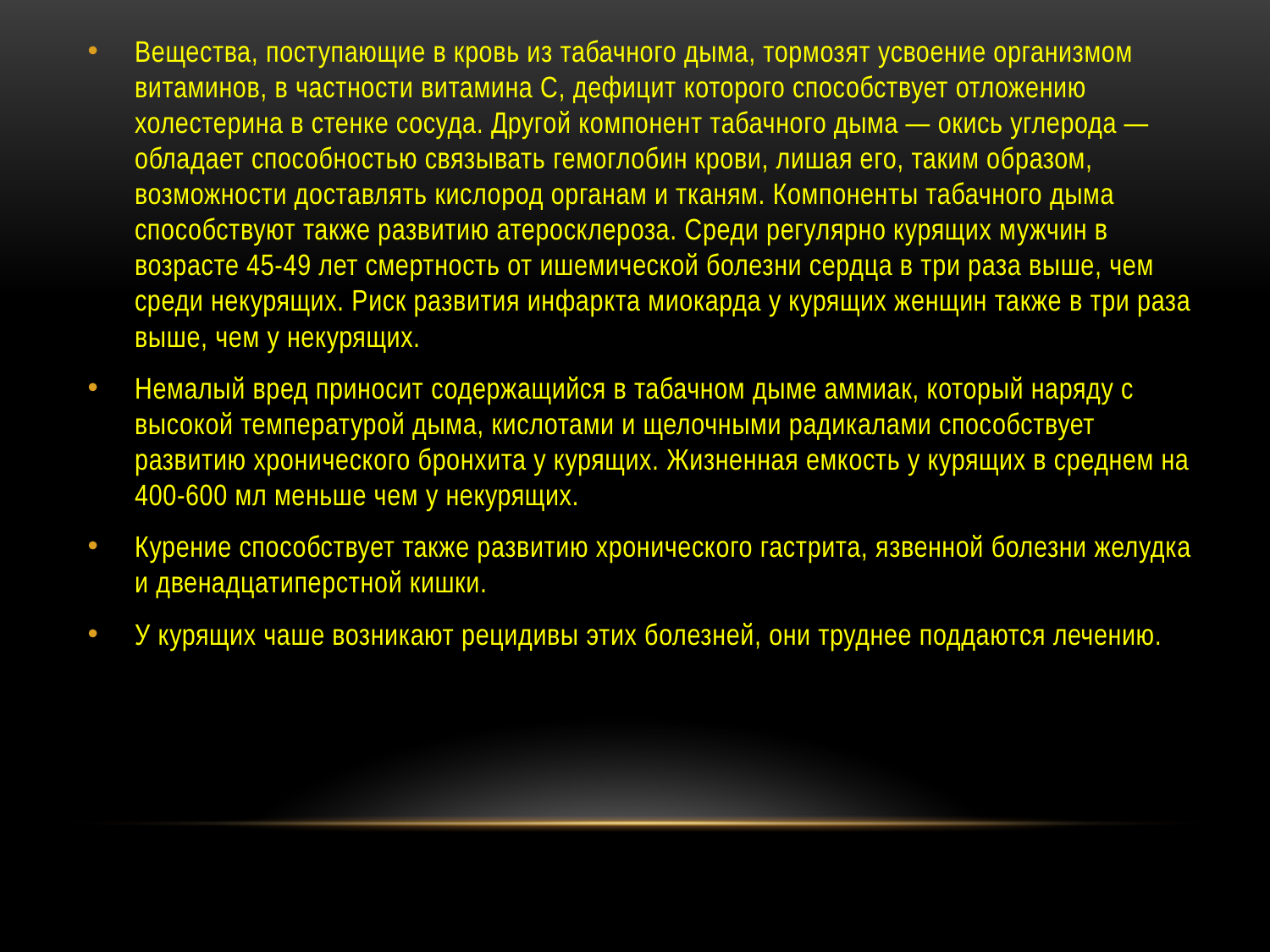

Вещества, поступающие в кровь из табачного дыма, тормозят усвоение организмом витаминов, в частности витамина С, дефицит которого способствует отложению холестерина в стенке сосуда. Другой компонент табачного дыма — окись углерода — обладает способностью связывать гемоглобин крови, лишая его, таким образом, возможности доставлять кислород органам и тканям. Компоненты табачного дыма способствуют также развитию атеросклероза. Среди регулярно курящих мужчин в возрасте 45-49 лет смертность от ишемической болезни сердца в три раза выше, чем среди некурящих. Риск развития инфаркта миокарда у курящих женщин также в три раза выше, чем у некурящих.
Немалый вред приносит содержащийся в табачном дыме аммиак, который наряду с высокой температурой дыма, кислотами и щелочными радикалами способствует развитию хронического бронхита у курящих. Жизненная емкость у курящих в среднем на 400-600 мл меньше чем у некурящих.
Курение способствует также развитию хронического гастрита, язвенной болезни желудка и двенадцатиперстной кишки.
У курящих чаше возникают рецидивы этих болезней, они труднее поддаются лечению.